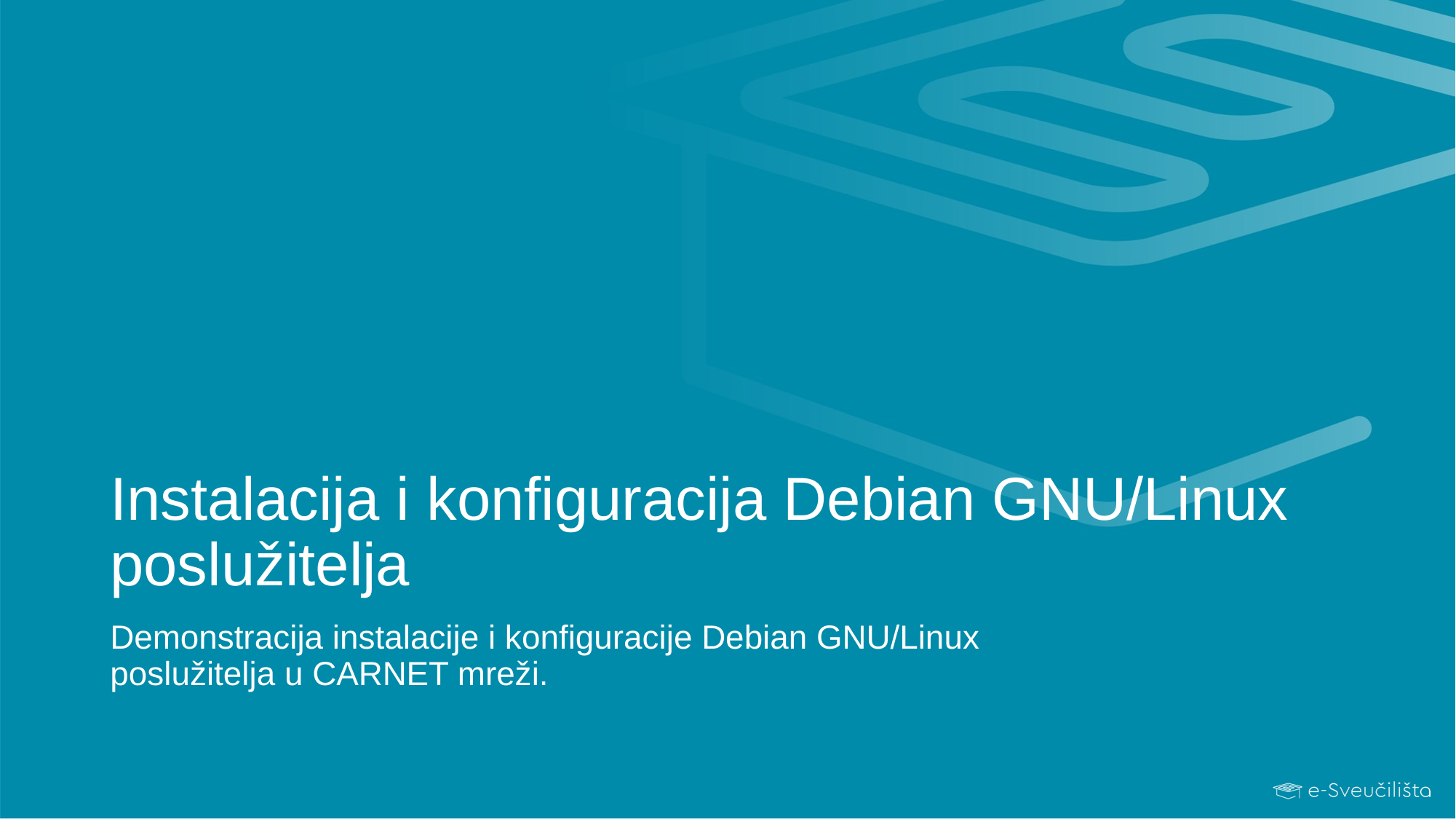

# Instalacija i konfiguracija Debian GNU/Linux poslužitelja
Demonstracija instalacije i konfiguracije Debian GNU/Linux poslužitelja u CARNET mreži.